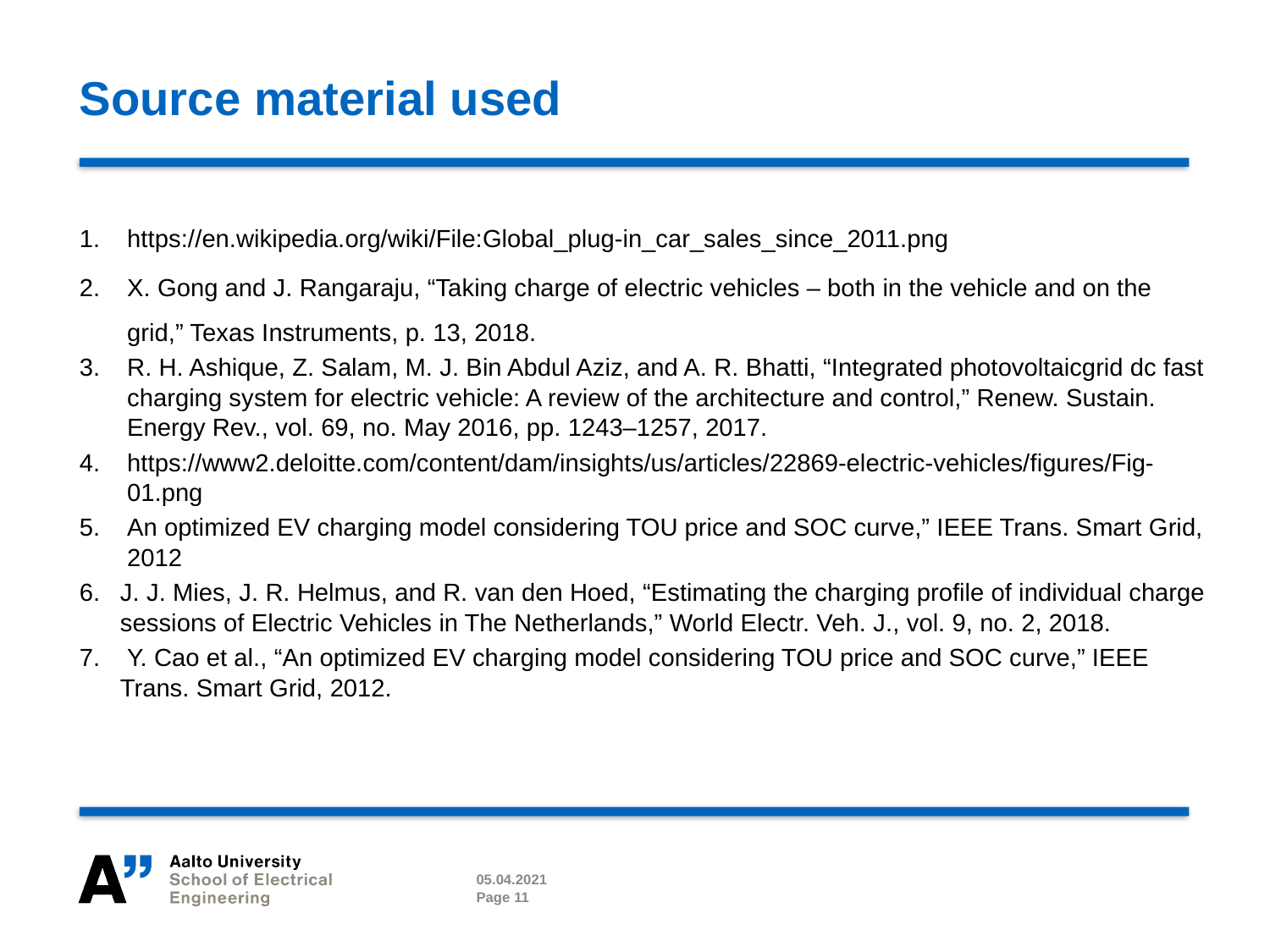

# Source material used
https://en.wikipedia.org/wiki/File:Global_plug-in_car_sales_since_2011.png
X. Gong and J. Rangaraju, “Taking charge of electric vehicles – both in the vehicle and on the grid,” Texas Instruments, p. 13, 2018.
R. H. Ashique, Z. Salam, M. J. Bin Abdul Aziz, and A. R. Bhatti, “Integrated photovoltaicgrid dc fast charging system for electric vehicle: A review of the architecture and control,” Renew. Sustain. Energy Rev., vol. 69, no. May 2016, pp. 1243–1257, 2017.
https://www2.deloitte.com/content/dam/insights/us/articles/22869-electric-vehicles/figures/Fig-01.png
An optimized EV charging model considering TOU price and SOC curve,” IEEE Trans. Smart Grid, 2012
J. J. Mies, J. R. Helmus, and R. van den Hoed, “Estimating the charging profile of individual charge sessions of Electric Vehicles in The Netherlands,” World Electr. Veh. J., vol. 9, no. 2, 2018.
 Y. Cao et al., “An optimized EV charging model considering TOU price and SOC curve,” IEEE Trans. Smart Grid, 2012.

05.04.2021
Page 11